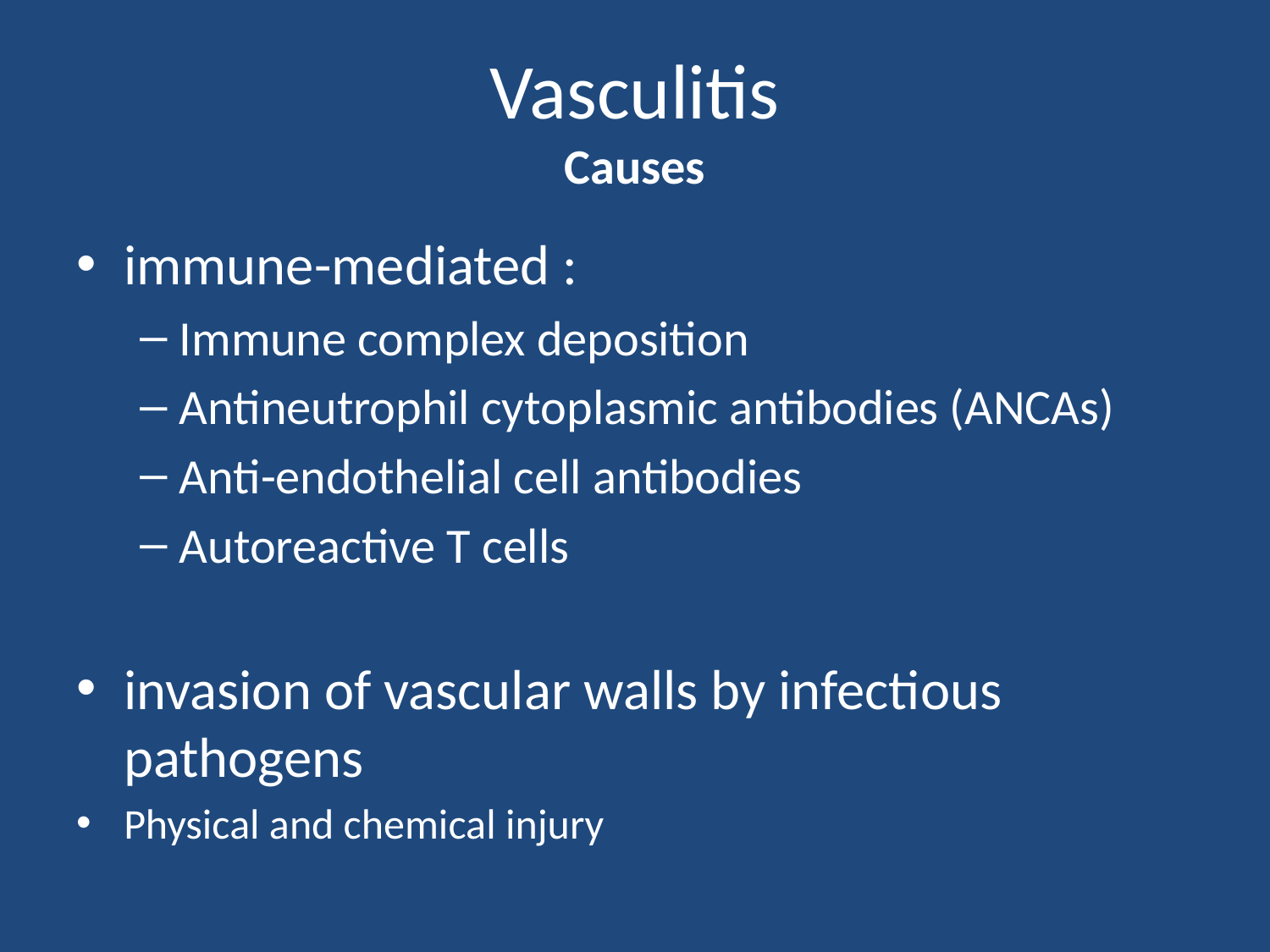

# Vasculitis Causes
immune-mediated :
Immune complex deposition
Antineutrophil cytoplasmic antibodies (ANCAs)
Anti-endothelial cell antibodies
Autoreactive T cells

invasion of vascular walls by infectious pathogens
Physical and chemical injury